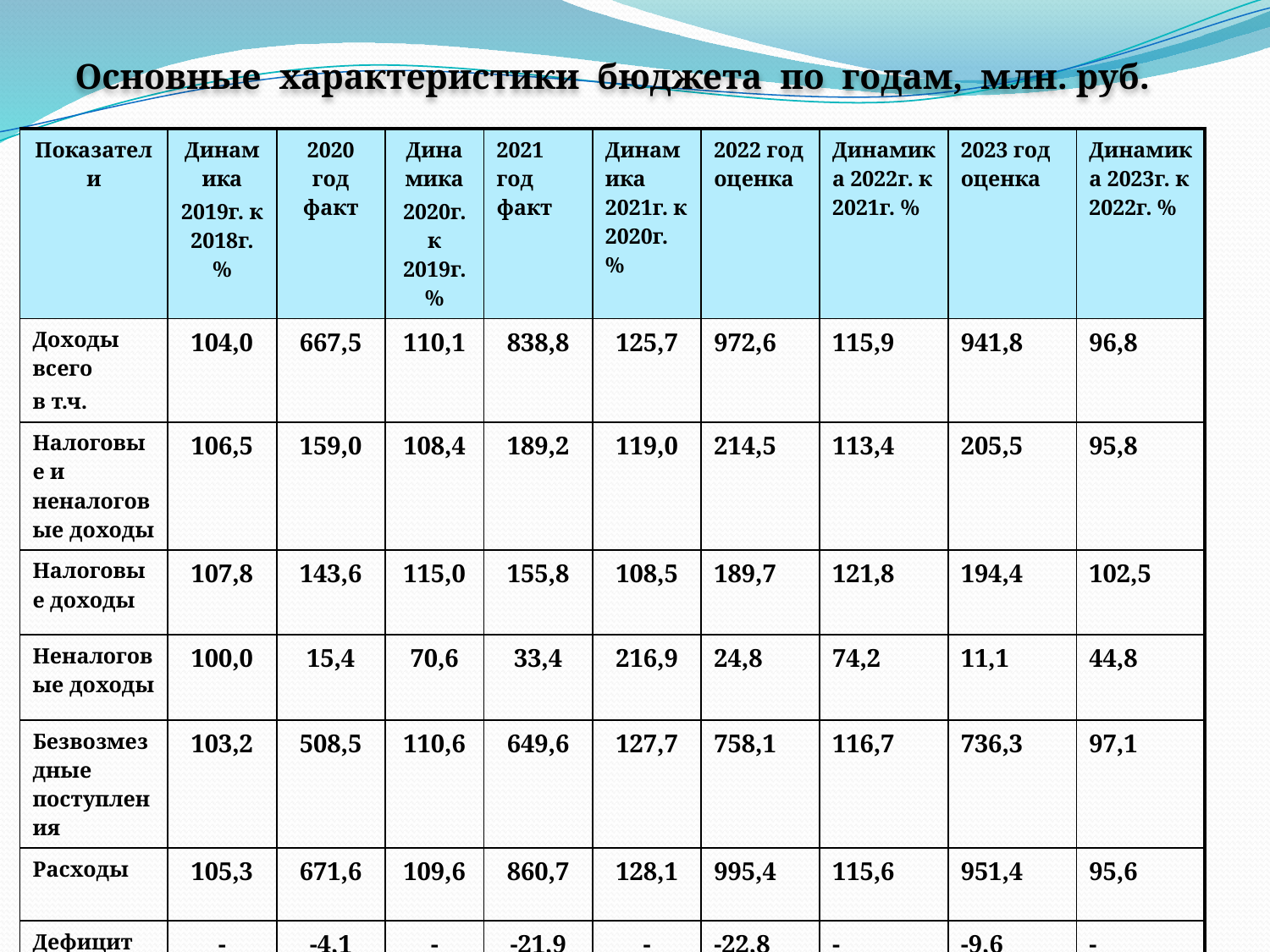

# Основные  характеристики  бюджета  по  годам,  млн. руб.
| Показатели | Динамика 2019г. к 2018г. % | 2020 год факт | Динамика 2020г. к 2019г. % | 2021 год факт | Динамика 2021г. к 2020г. % | 2022 год оценка | Динамика 2022г. к 2021г. % | 2023 год оценка | Динамика 2023г. к 2022г. % |
| --- | --- | --- | --- | --- | --- | --- | --- | --- | --- |
| Доходы всего в т.ч. | 104,0 | 667,5 | 110,1 | 838,8 | 125,7 | 972,6 | 115,9 | 941,8 | 96,8 |
| Налоговые и неналоговые доходы | 106,5 | 159,0 | 108,4 | 189,2 | 119,0 | 214,5 | 113,4 | 205,5 | 95,8 |
| Налоговые доходы | 107,8 | 143,6 | 115,0 | 155,8 | 108,5 | 189,7 | 121,8 | 194,4 | 102,5 |
| Неналоговые доходы | 100,0 | 15,4 | 70,6 | 33,4 | 216,9 | 24,8 | 74,2 | 11,1 | 44,8 |
| Безвозмездные поступления | 103,2 | 508,5 | 110,6 | 649,6 | 127,7 | 758,1 | 116,7 | 736,3 | 97,1 |
| Расходы | 105,3 | 671,6 | 109,6 | 860,7 | 128,1 | 995,4 | 115,6 | 951,4 | 95,6 |
| Дефицит | - | -4,1 | - | -21,9 | - | -22,8 | - | -9,6 | - |